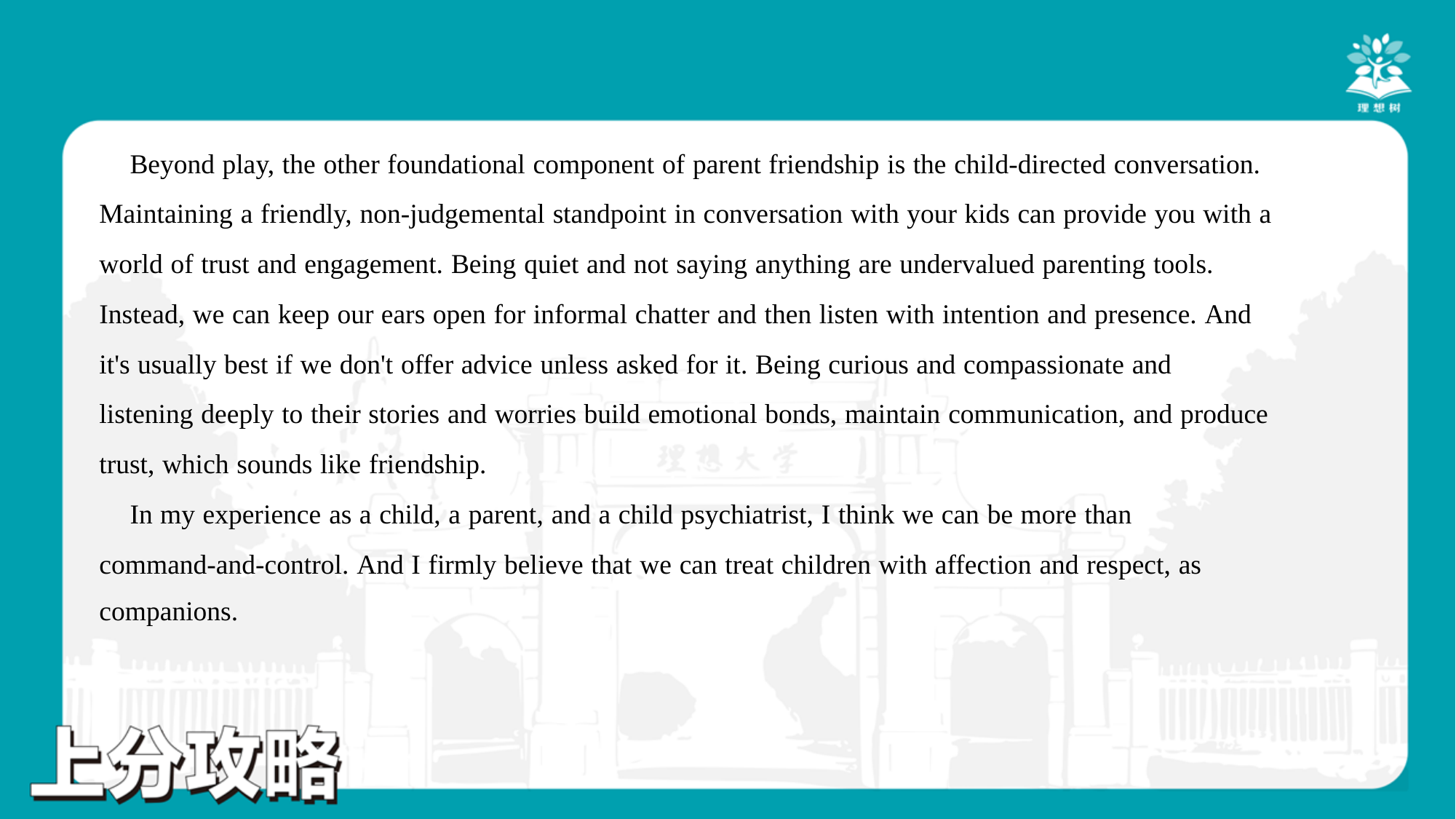

Beyond play, the other foundational component of parent friendship is the child-directed conversation.
Maintaining a friendly, non-judgemental standpoint in conversation with your kids can provide you with a
world of trust and engagement. Being quiet and not saying anything are undervalued parenting tools.
Instead, we can keep our ears open for informal chatter and then listen with intention and presence. And
it's usually best if we don't offer advice unless asked for it. Being curious and compassionate and
listening deeply to their stories and worries build emotional bonds, maintain communication, and produce
trust, which sounds like friendship.
    In my experience as a child, a parent, and a child psychiatrist, I think we can be more than
command-and-control. And I firmly believe that we can treat children with affection and respect, as
companions.#5